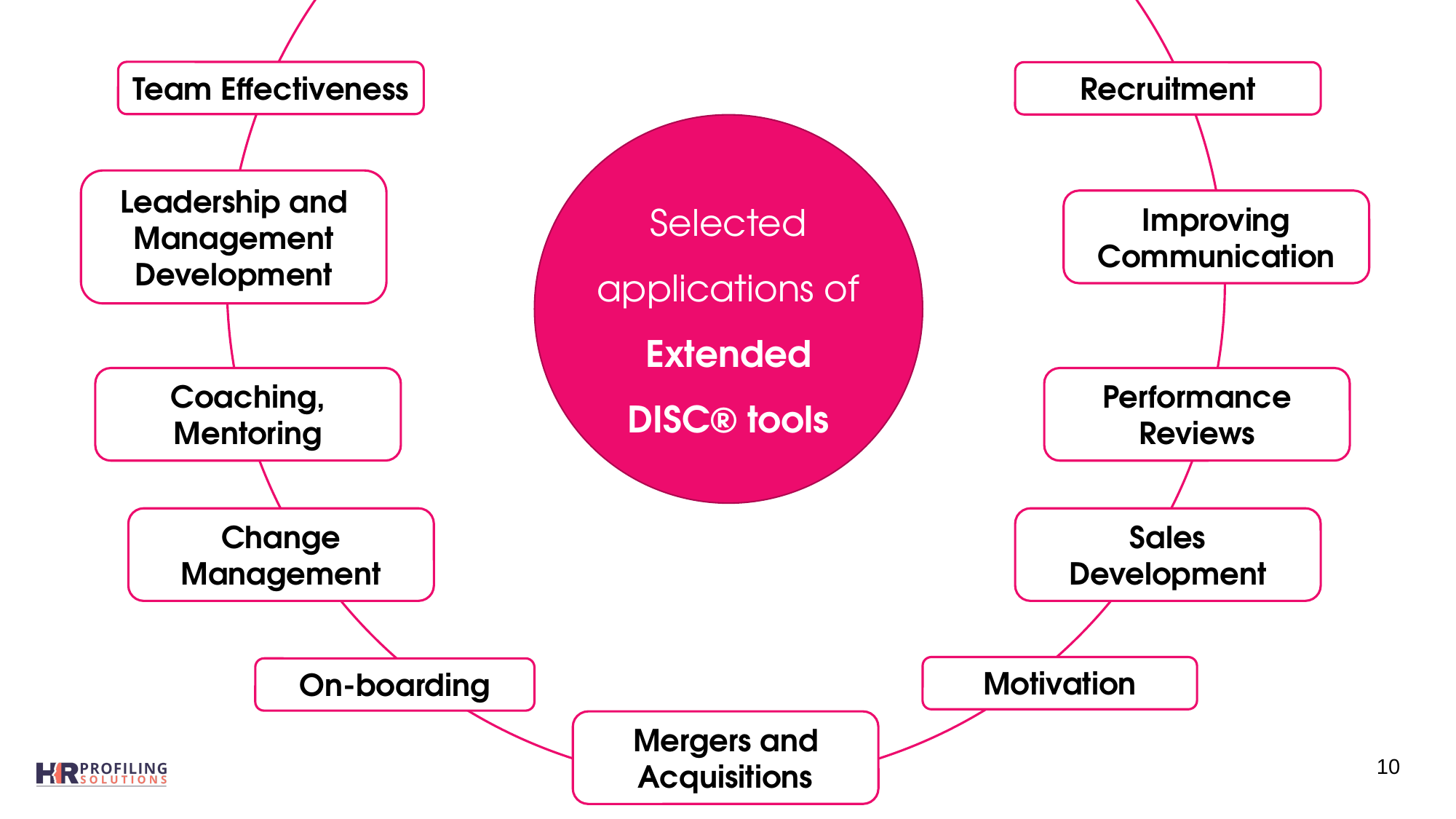

Team Effectiveness
Recruitment
Selected applications of Extended DISC® tools
Leadership and Management Development
Improving Communication
Coaching, Mentoring
Performance Reviews
Sales Development
Change Management
Motivation
On-boarding
Mergers and Acquisitions
10